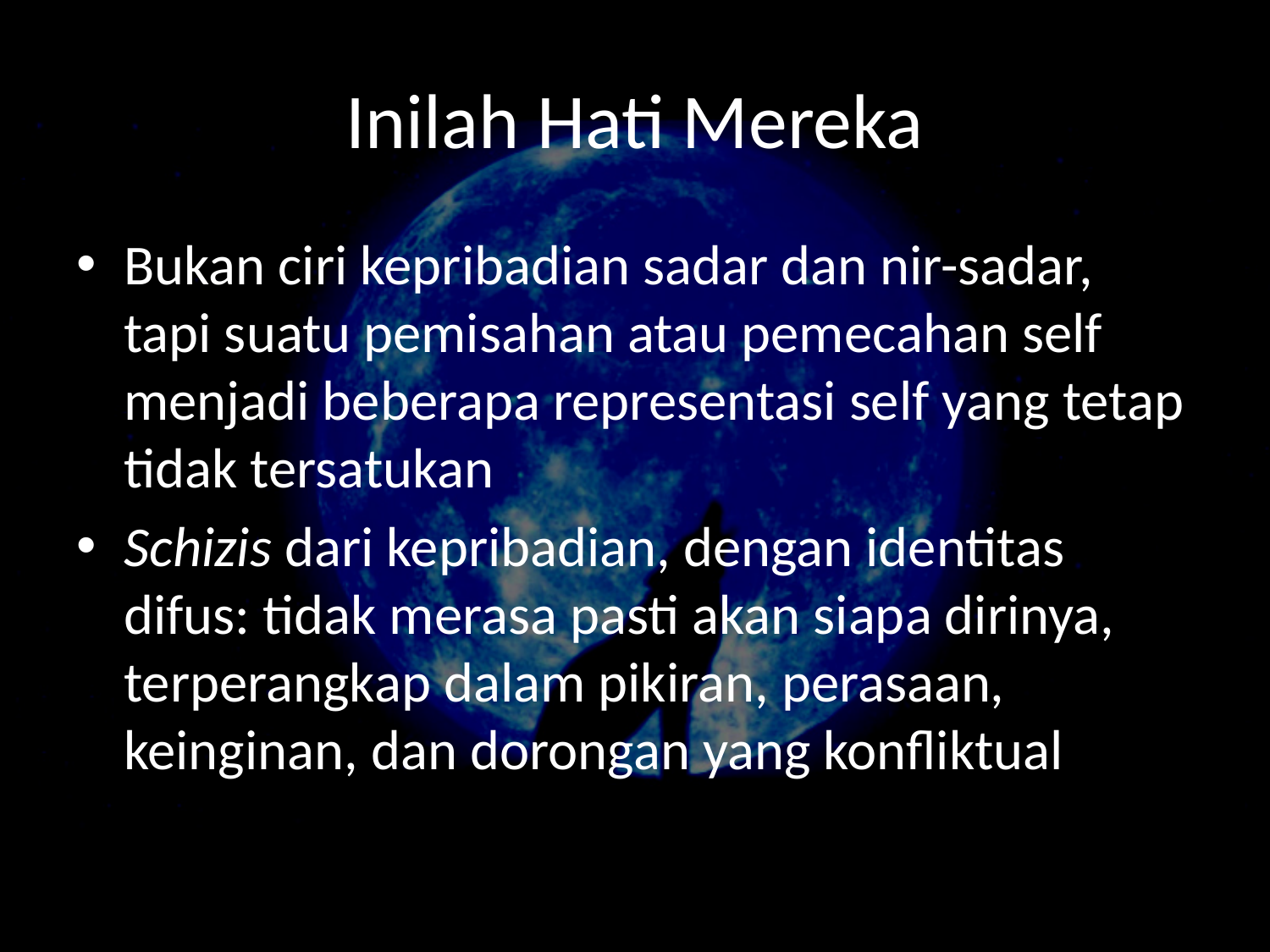

# Inilah Hati Mereka
Bukan ciri kepribadian sadar dan nir-sadar, tapi suatu pemisahan atau pemecahan self menjadi beberapa representasi self yang tetap tidak tersatukan
Schizis dari kepribadian, dengan identitas difus: tidak merasa pasti akan siapa dirinya, terperangkap dalam pikiran, perasaan, keinginan, dan dorongan yang konfliktual